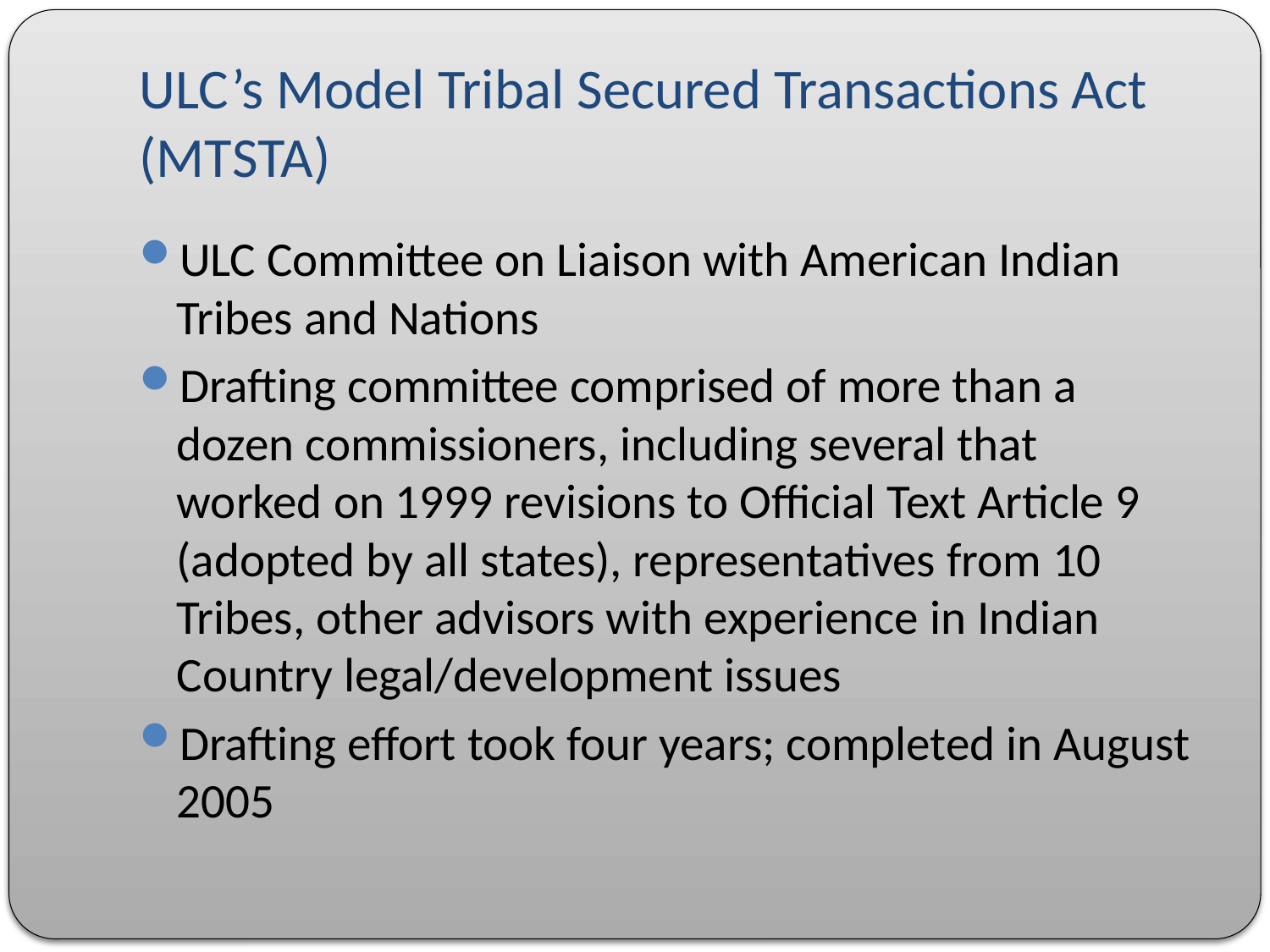

# ULC’s Model Tribal Secured Transactions Act (MTSTA)
ULC Committee on Liaison with American Indian Tribes and Nations
Drafting committee comprised of more than a dozen commissioners, including several that worked on 1999 revisions to Official Text Article 9 (adopted by all states), representatives from 10 Tribes, other advisors with experience in Indian Country legal/development issues
Drafting effort took four years; completed in August 2005